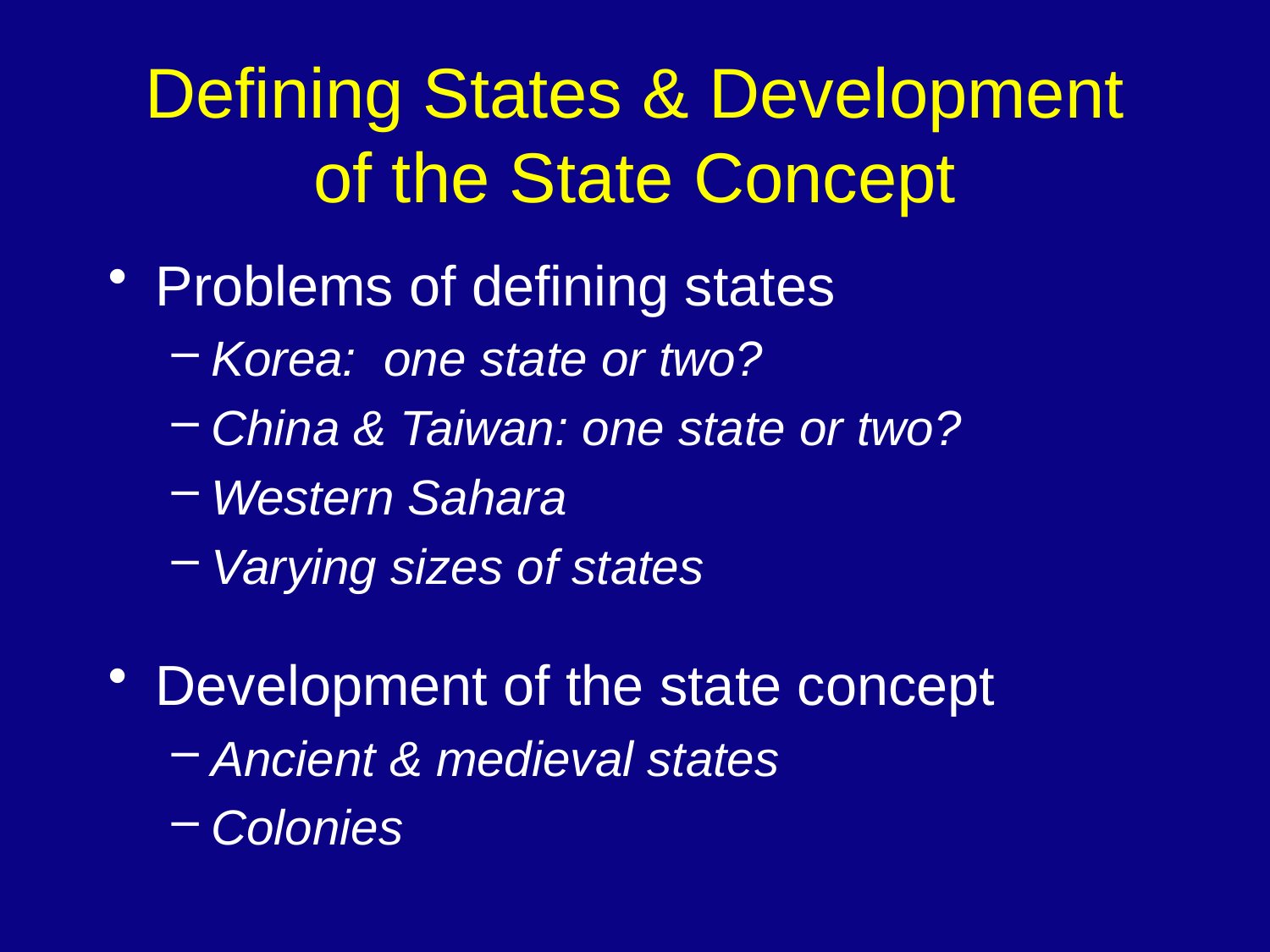

# Defining States & Development of the State Concept
Problems of defining states
Korea:  one state or two?
China & Taiwan: one state or two?
Western Sahara
Varying sizes of states

Development of the state concept
Ancient & medieval states
Colonies